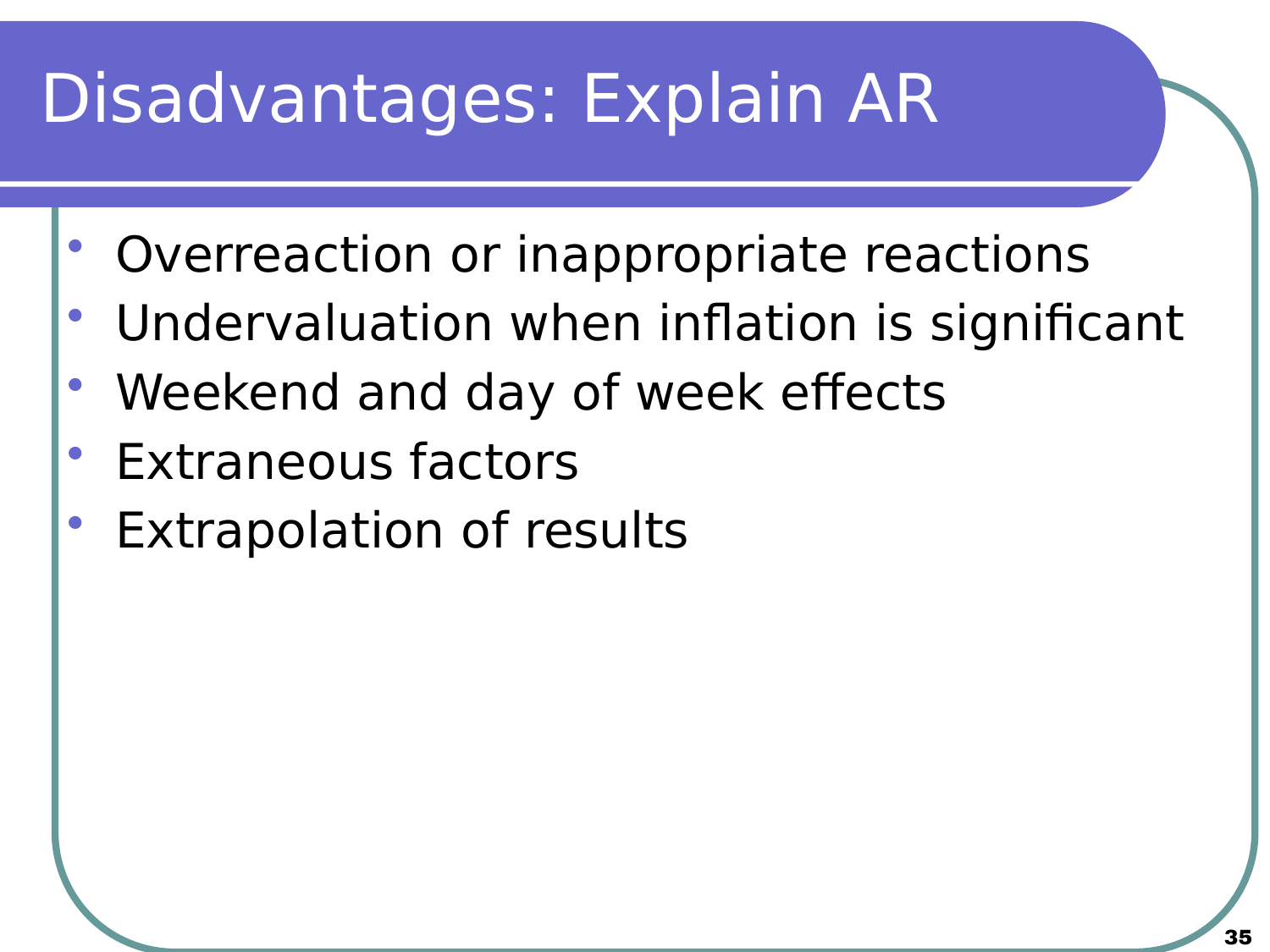

# Disadvantages: Explain AR
Overreaction or inappropriate reactions
Undervaluation when inflation is significant
Weekend and day of week effects
Extraneous factors
Extrapolation of results
35